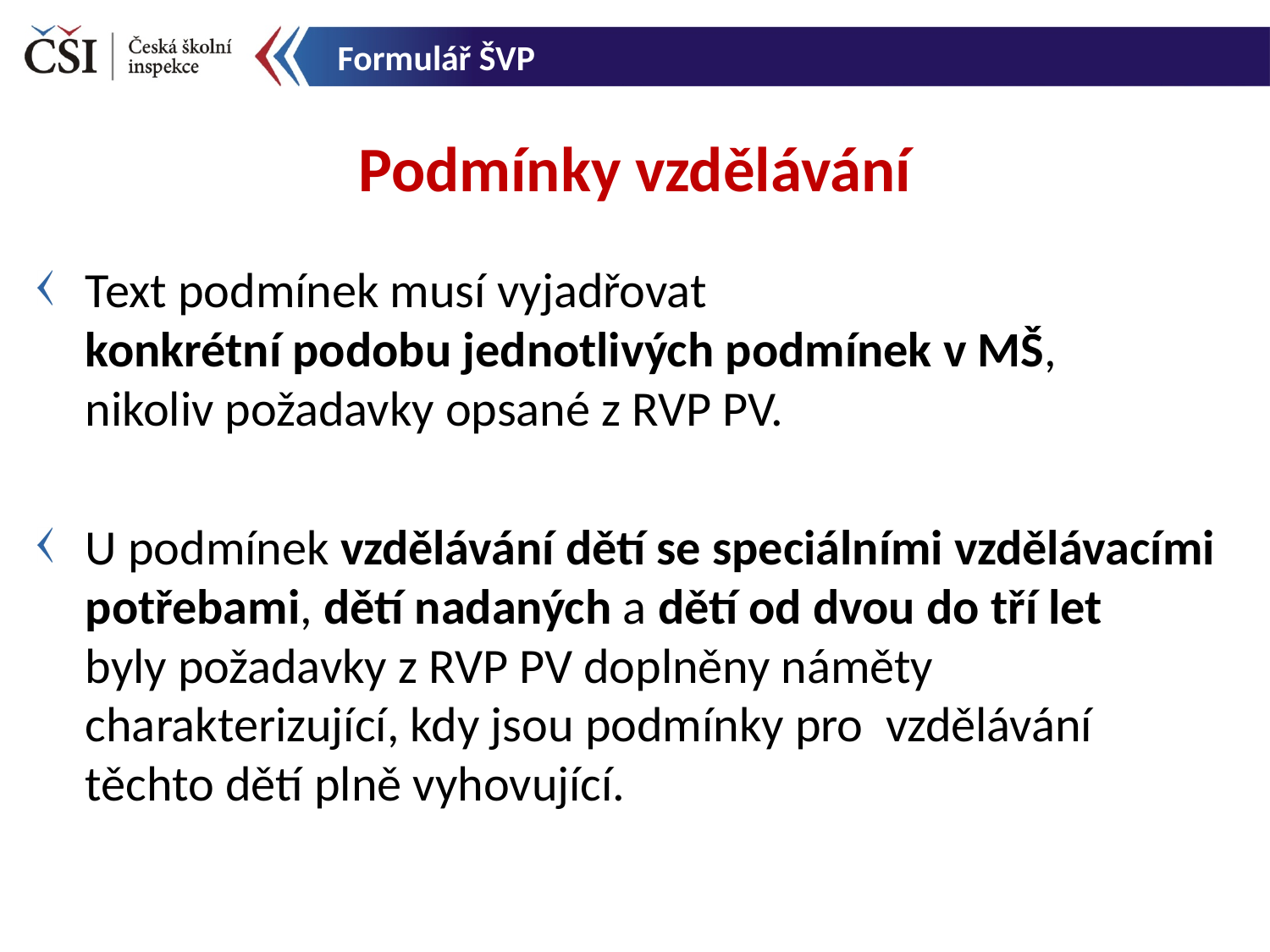

Formulář ŠVP
Podmínky vzdělávání
Text podmínek musí vyjadřovat
konkrétní podobu jednotlivých podmínek v MŠ,
nikoliv požadavky opsané z RVP PV.

U podmínek vzdělávání dětí se speciálními vzdělávacími potřebami, dětí nadaných a dětí od dvou do tří let
byly požadavky z RVP PV doplněny náměty charakterizující, kdy jsou podmínky pro  vzdělávání těchto dětí plně vyhovující.